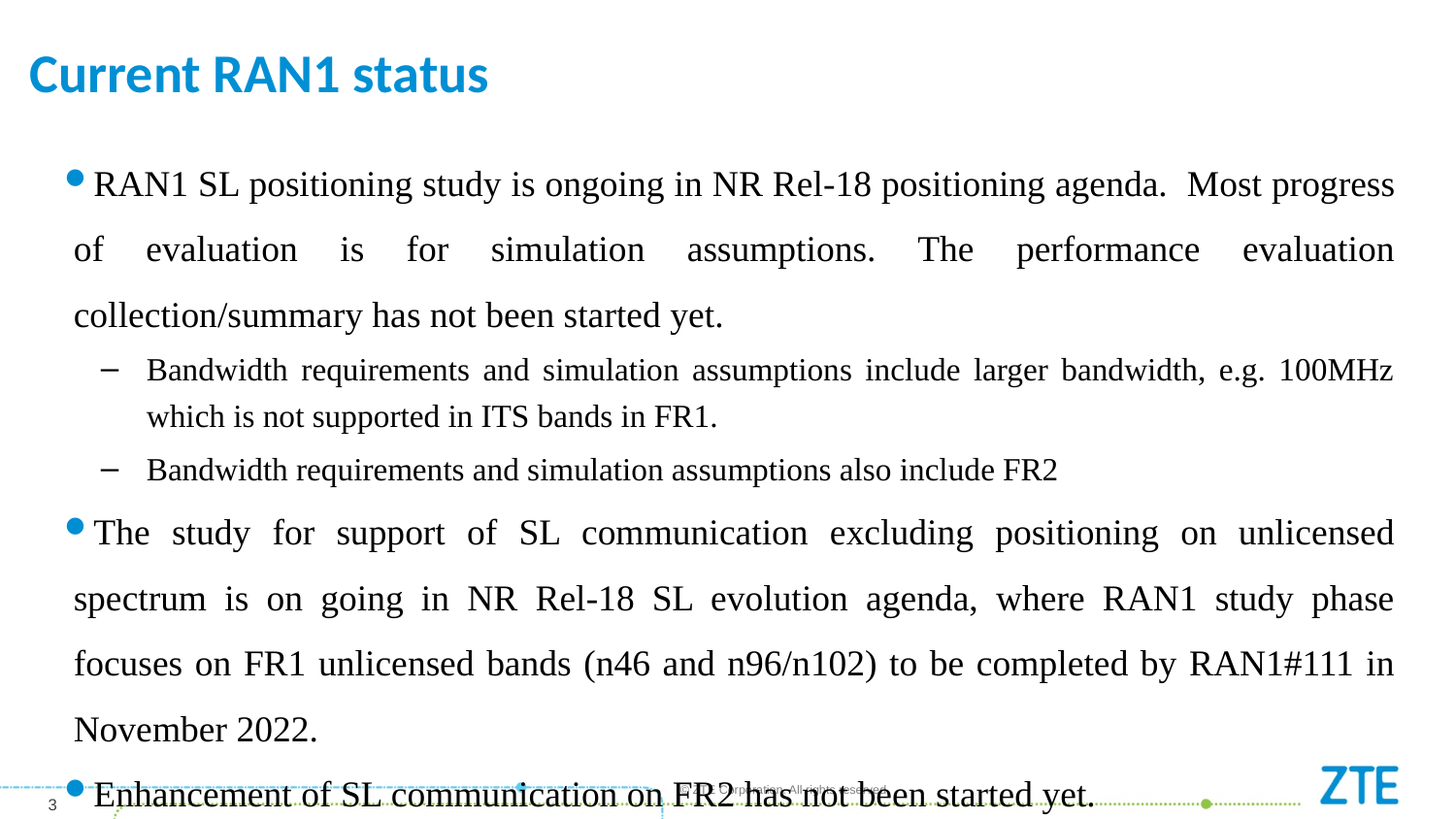

# Current RAN1 status
RAN1 SL positioning study is ongoing in NR Rel-18 positioning agenda.  Most progress of evaluation is for simulation assumptions. The performance evaluation collection/summary has not been started yet.
Bandwidth requirements and simulation assumptions include larger bandwidth, e.g. 100MHz which is not supported in ITS bands in FR1.
Bandwidth requirements and simulation assumptions also include FR2
The study for support of SL communication excluding positioning on unlicensed spectrum is on going in NR Rel-18 SL evolution agenda, where RAN1 study phase focuses on FR1 unlicensed bands (n46 and n96/n102) to be completed by RAN1#111 in November 2022.
Enhancement of SL communication on FR2 has not been started yet.
It may likely be down-scoped in NR Rel-18